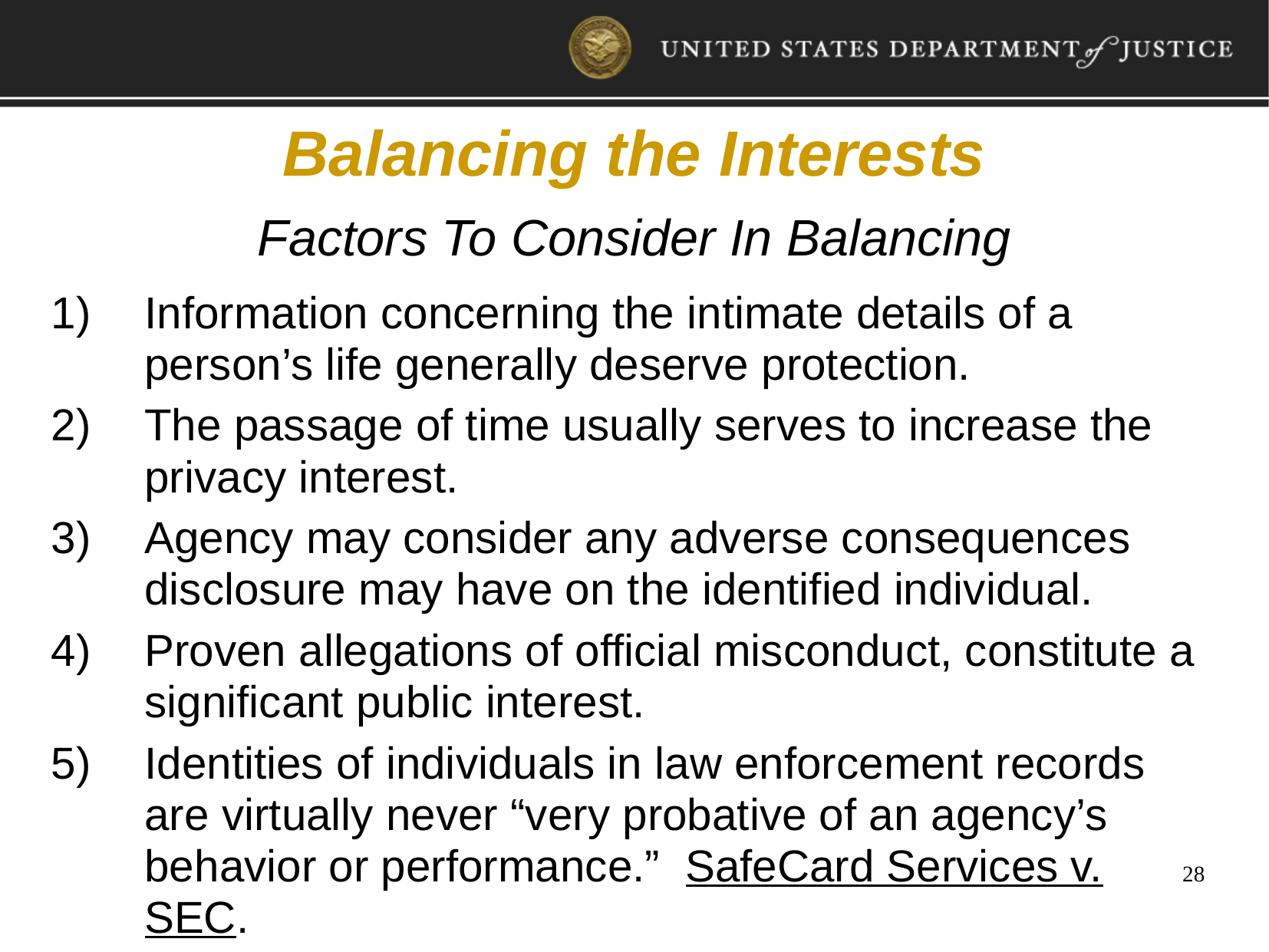

Balancing the Interests
Factors To Consider In Balancing
Information concerning the intimate details of a person’s life generally deserve protection.
The passage of time usually serves to increase the privacy interest.
Agency may consider any adverse consequences disclosure may have on the identified individual.
Proven allegations of official misconduct, constitute a significant public interest.
Identities of individuals in law enforcement records are virtually never “very probative of an agency’s behavior or performance.”  SafeCard Services v. SEC.
28